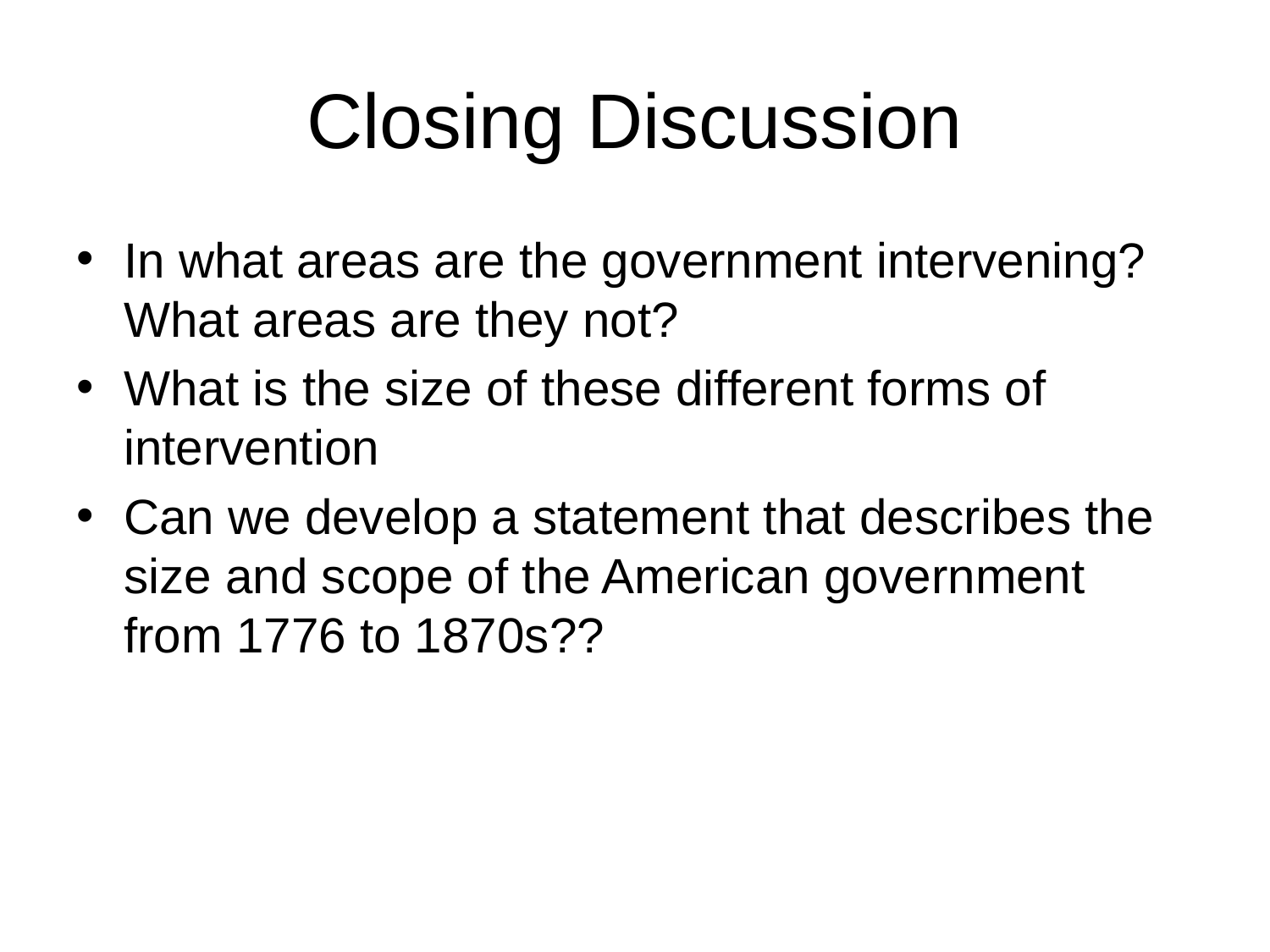

# Closing Discussion
In what areas are the government intervening?  What areas are they not?
What is the size of these different forms of intervention
Can we develop a statement that describes the size and scope of the American government from 1776 to 1870s??